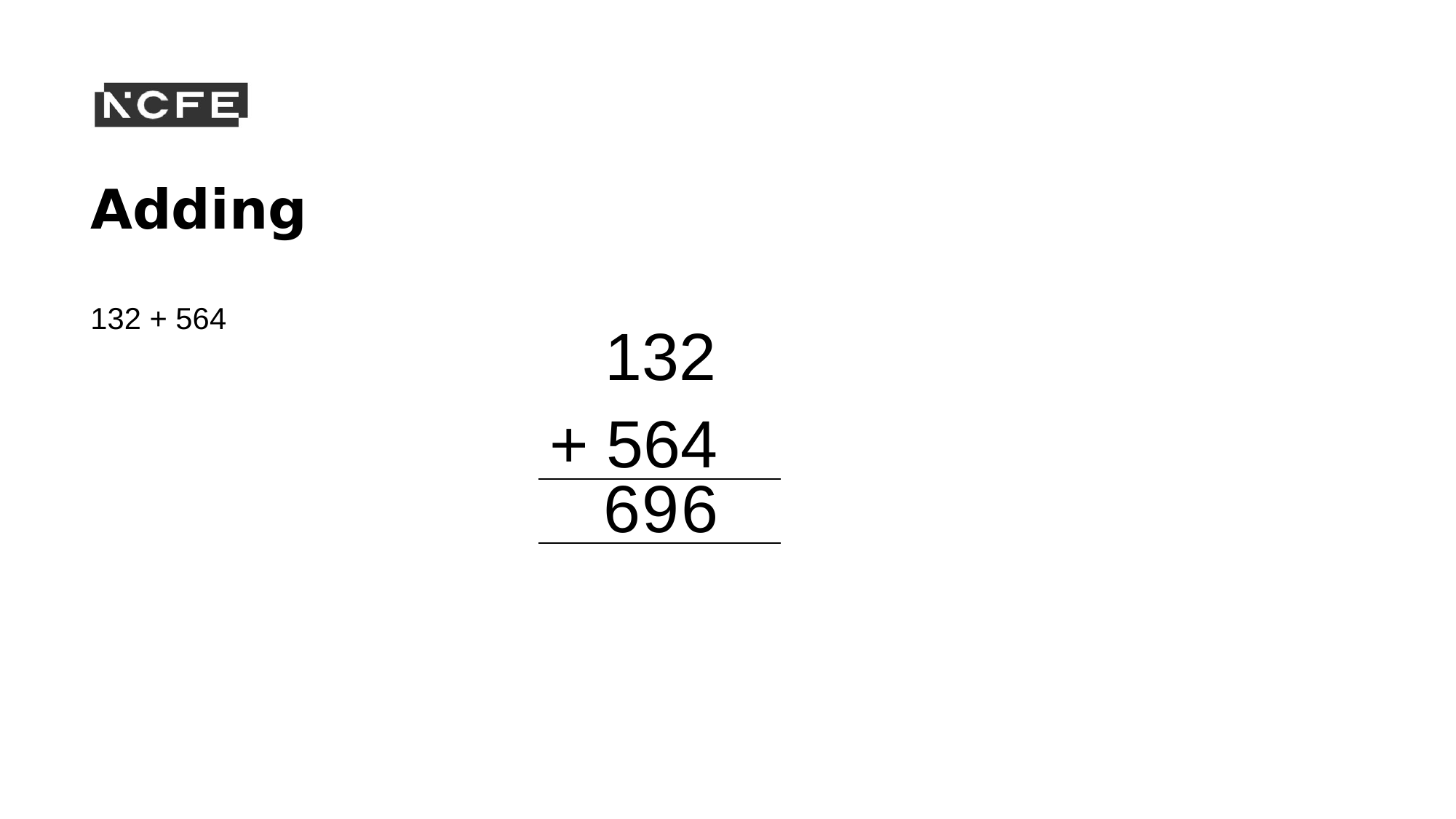

# Adding
132 + 564

   132
+ 564

6
9
6